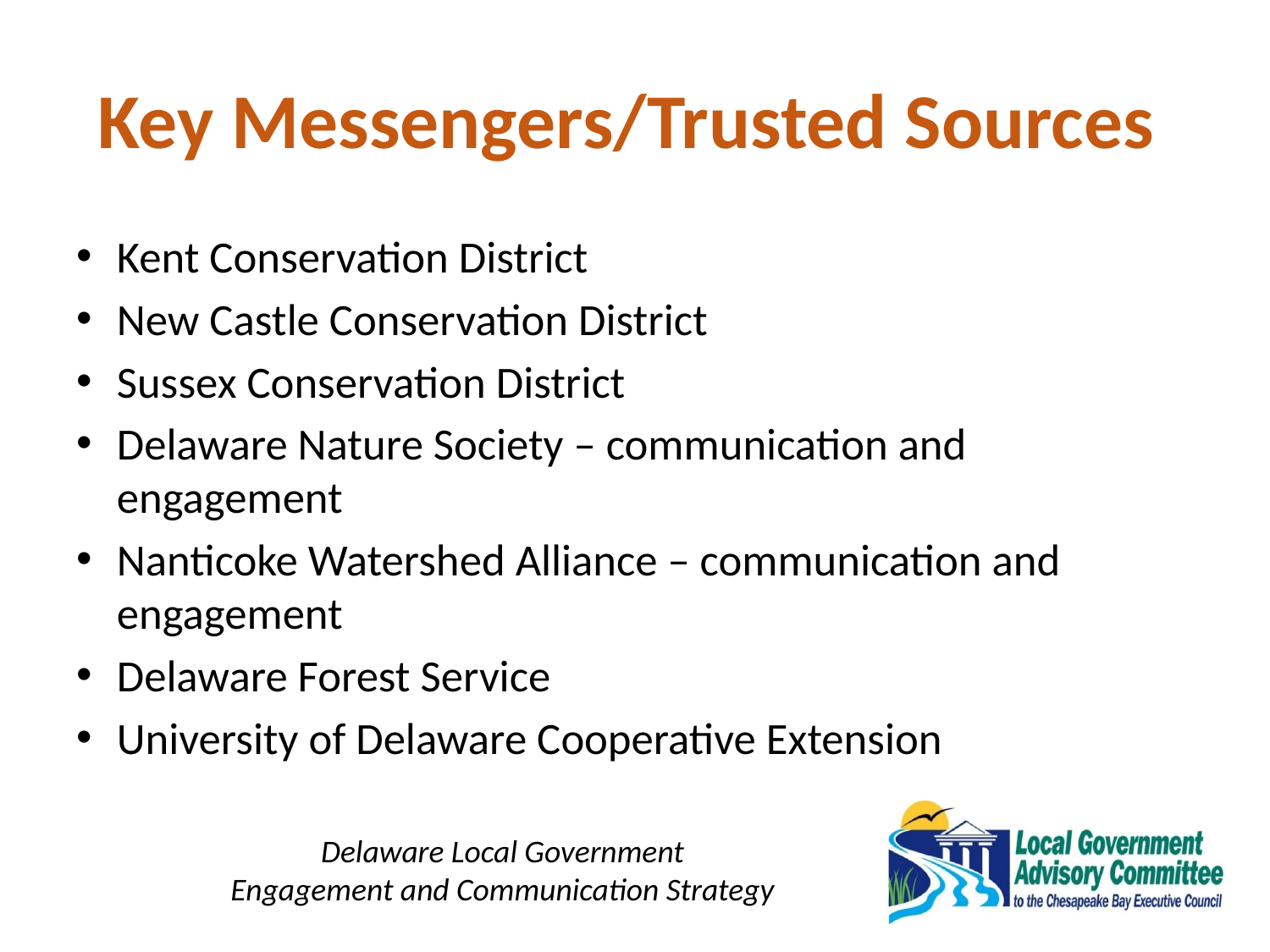

# Key Messengers/Trusted Sources
Kent Conservation District
New Castle Conservation District
Sussex Conservation District
Delaware Nature Society – communication and engagement
Nanticoke Watershed Alliance – communication and engagement
Delaware Forest Service
University of Delaware Cooperative Extension
Delaware Local Government
Engagement and Communication Strategy